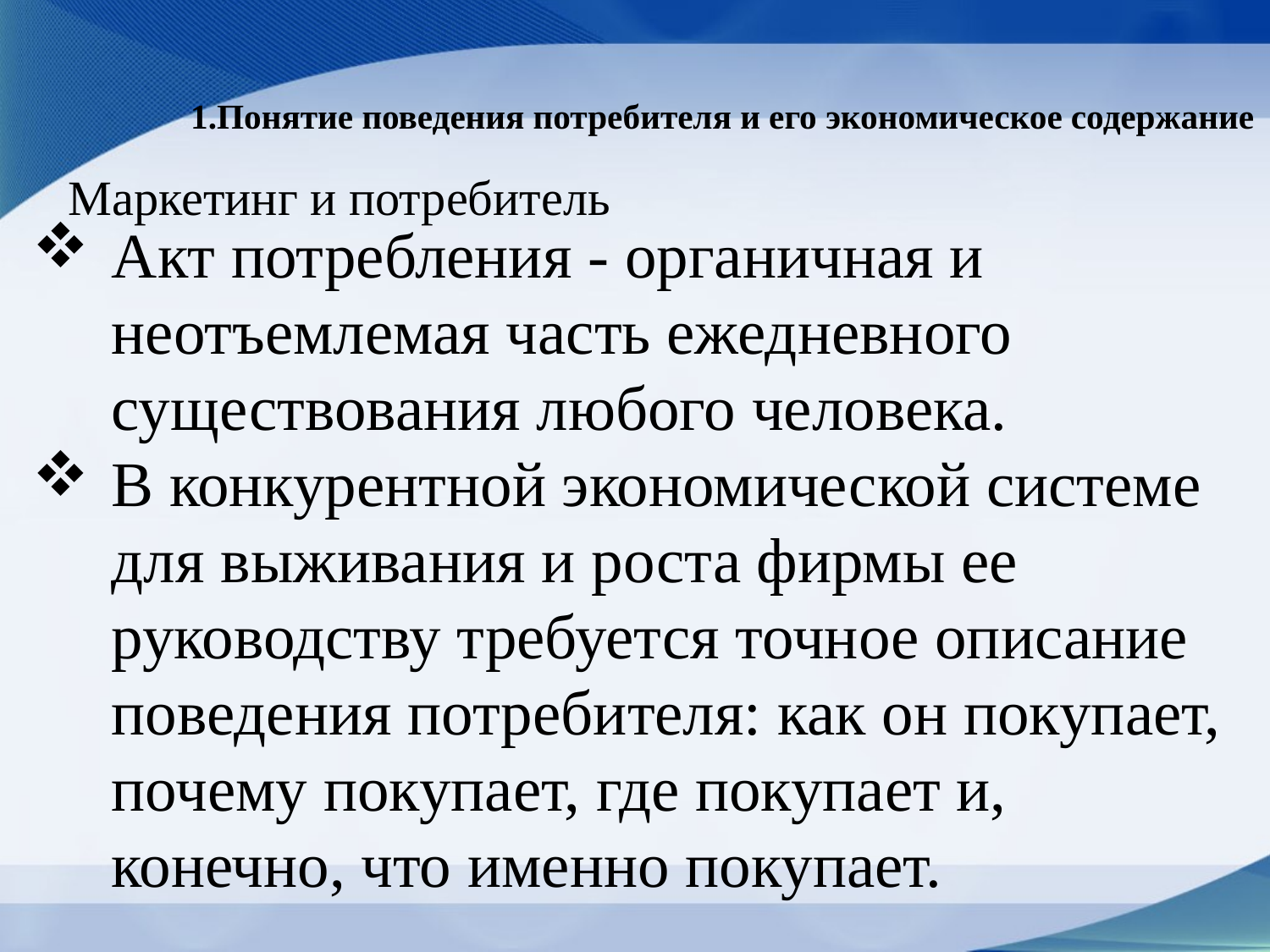

# 1.Понятие поведения потребителя и его экономическое содержание
Маркетинг и потребитель
Акт потребления - органичная и неотъемлемая часть ежедневного существования любого человека.
В конкурентной экономической системе для выживания и роста фирмы ее руководству требуется точное описание поведения потребителя: как он покупает, почему покупает, где покупает и, конечно, что именно покупает.